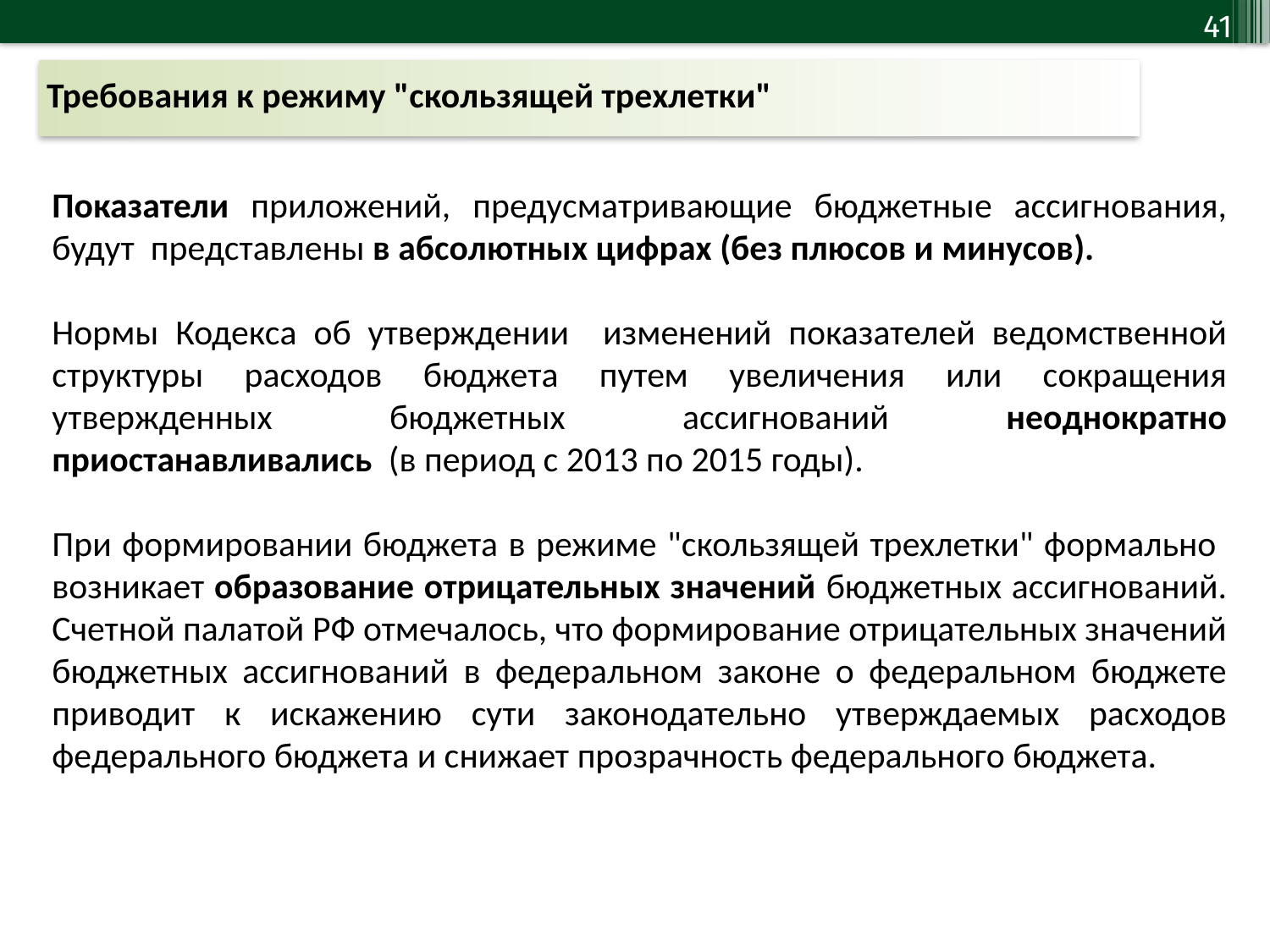

Требования к режиму "скользящей трехлетки"
Показатели приложений, предусматривающие бюджетные ассигнования, будут  представлены в абсолютных цифрах (без плюсов и минусов).

Нормы Кодекса об утверждении  изменений показателей ведомственной структуры расходов бюджета путем увеличения или сокращения утвержденных бюджетных ассигнований неоднократно приостанавливались  (в период с 2013 по 2015 годы).

При формировании бюджета в режиме "скользящей трехлетки" формально  возникает образование отрицательных значений бюджетных ассигнований. Счетной палатой РФ отмечалось, что формирование отрицательных значений бюджетных ассигнований в федеральном законе о федеральном бюджете приводит к искажению сути законодательно утверждаемых расходов федерального бюджета и снижает прозрачность федерального бюджета.